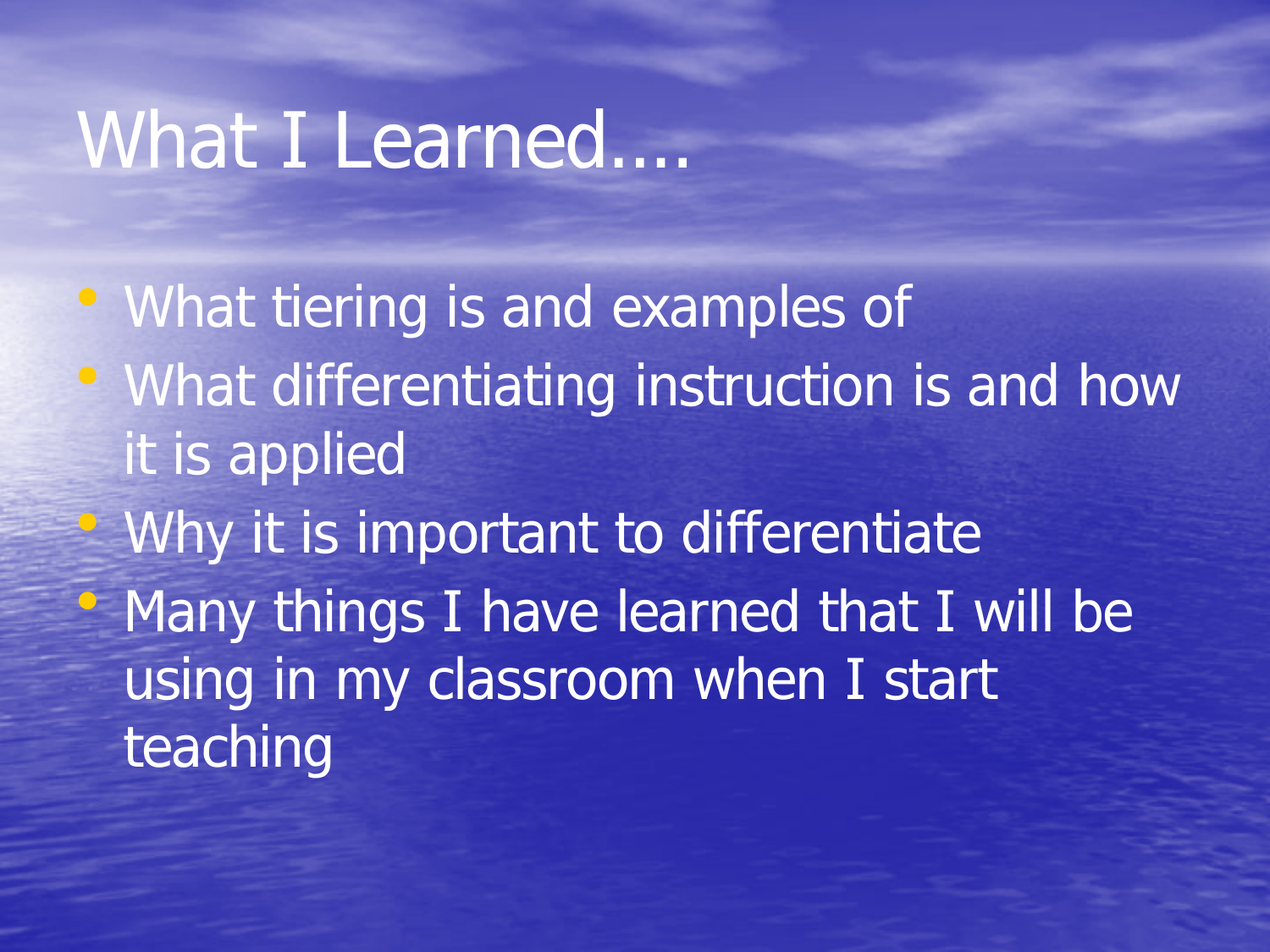

# What I Learned….
What tiering is and examples of
What differentiating instruction is and how it is applied
Why it is important to differentiate
Many things I have learned that I will be using in my classroom when I start teaching